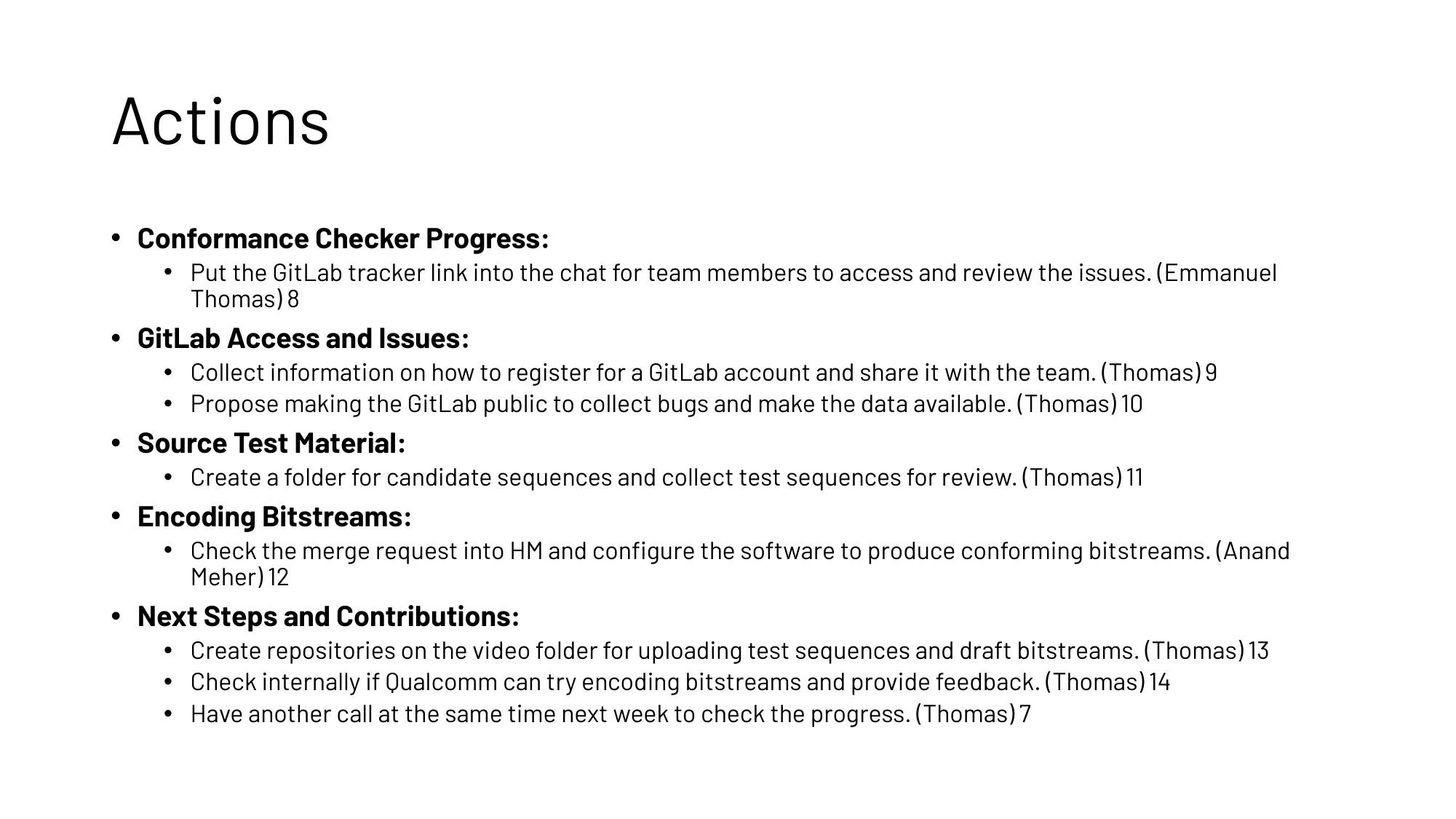

# Actions
Conformance Checker Progress:
Put the GitLab tracker link into the chat for team members to access and review the issues. (Emmanuel Thomas) 8
GitLab Access and Issues:
Collect information on how to register for a GitLab account and share it with the team. (Thomas) 9
Propose making the GitLab public to collect bugs and make the data available. (Thomas) 10
Source Test Material:
Create a folder for candidate sequences and collect test sequences for review. (Thomas) 11
Encoding Bitstreams:
Check the merge request into HM and configure the software to produce conforming bitstreams. (Anand Meher) 12
Next Steps and Contributions:
Create repositories on the video folder for uploading test sequences and draft bitstreams. (Thomas) 13
Check internally if Qualcomm can try encoding bitstreams and provide feedback. (Thomas) 14
Have another call at the same time next week to check the progress. (Thomas) 7